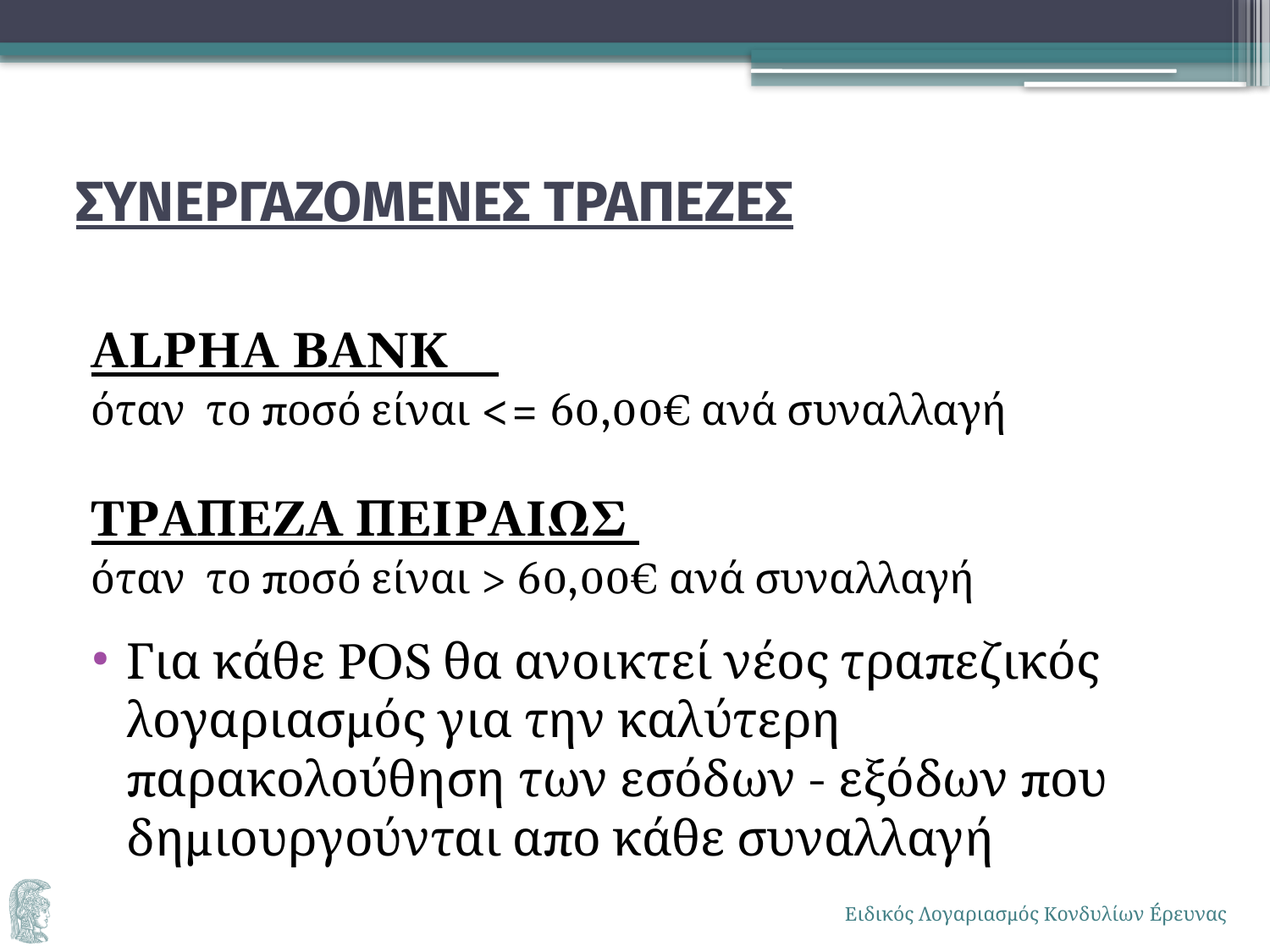

# ΣΥΝΕΡΓΑΖΟΜΕΝΕΣ ΤΡΑΠΕΖΕΣ
ALPHA BANK
όταν  το ποσό είναι <= 60,00€ ανά συναλλαγή

ΤΡΑΠΕΖΑ ΠΕΙΡΑΙΩΣ
όταν  το ποσό είναι > 60,00€ ανά συναλλαγή

Για κάθε POS θα ανοικτεί νέος τραπεζικός λογαριασμός για την καλύτερη παρακολούθηση των εσόδων - εξόδων που δημιουργούνται απο κάθε συναλλαγή

Ειδικός Λογαριασμός Κονδυλίων Έρευνας